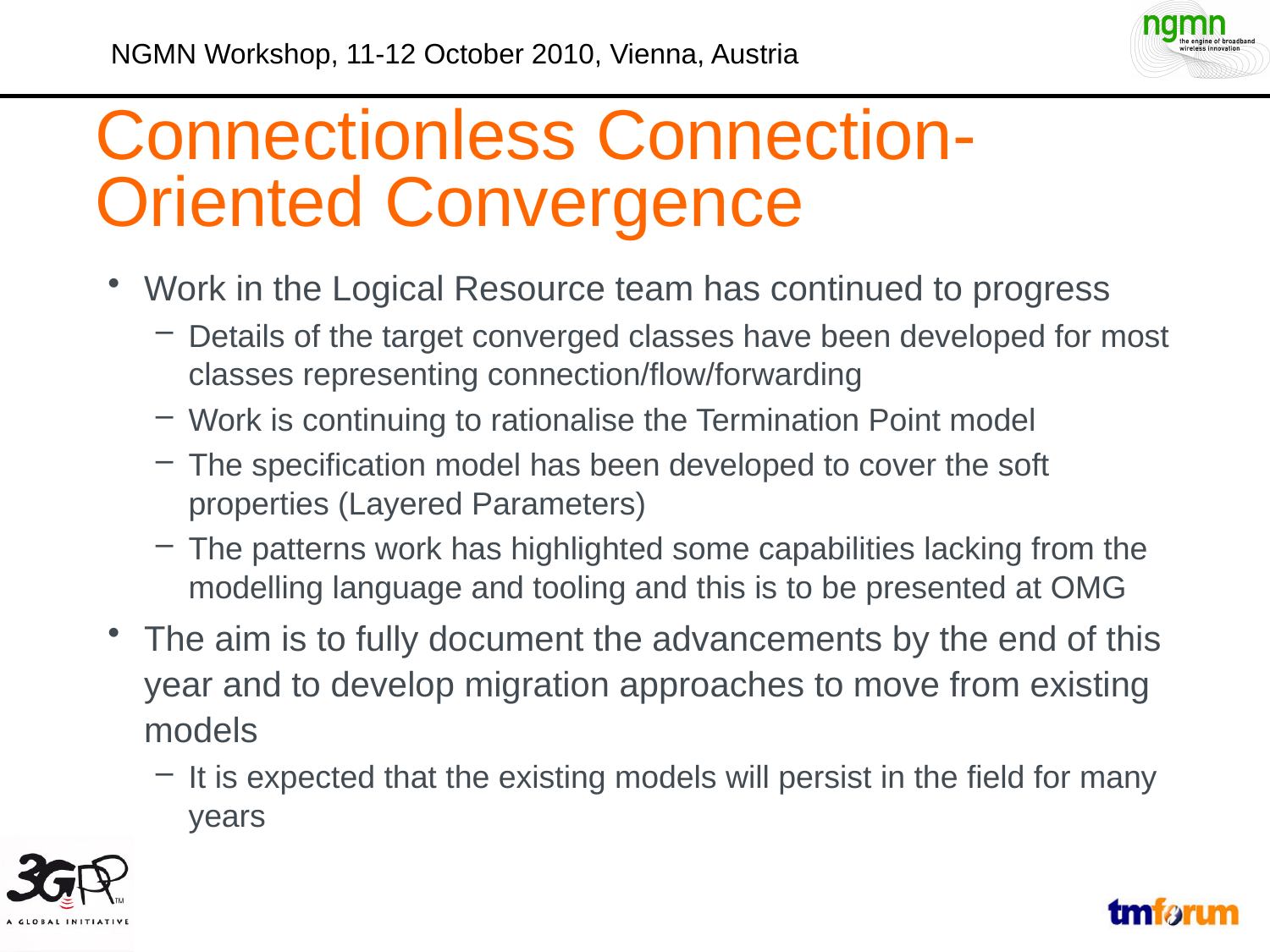

Connectionless Connection-Oriented Convergence
Work in the Logical Resource team has continued to progress
Details of the target converged classes have been developed for most classes representing connection/flow/forwarding
Work is continuing to rationalise the Termination Point model
The specification model has been developed to cover the soft properties (Layered Parameters)
The patterns work has highlighted some capabilities lacking from the modelling language and tooling and this is to be presented at OMG
The aim is to fully document the advancements by the end of this year and to develop migration approaches to move from existing models
It is expected that the existing models will persist in the field for many years